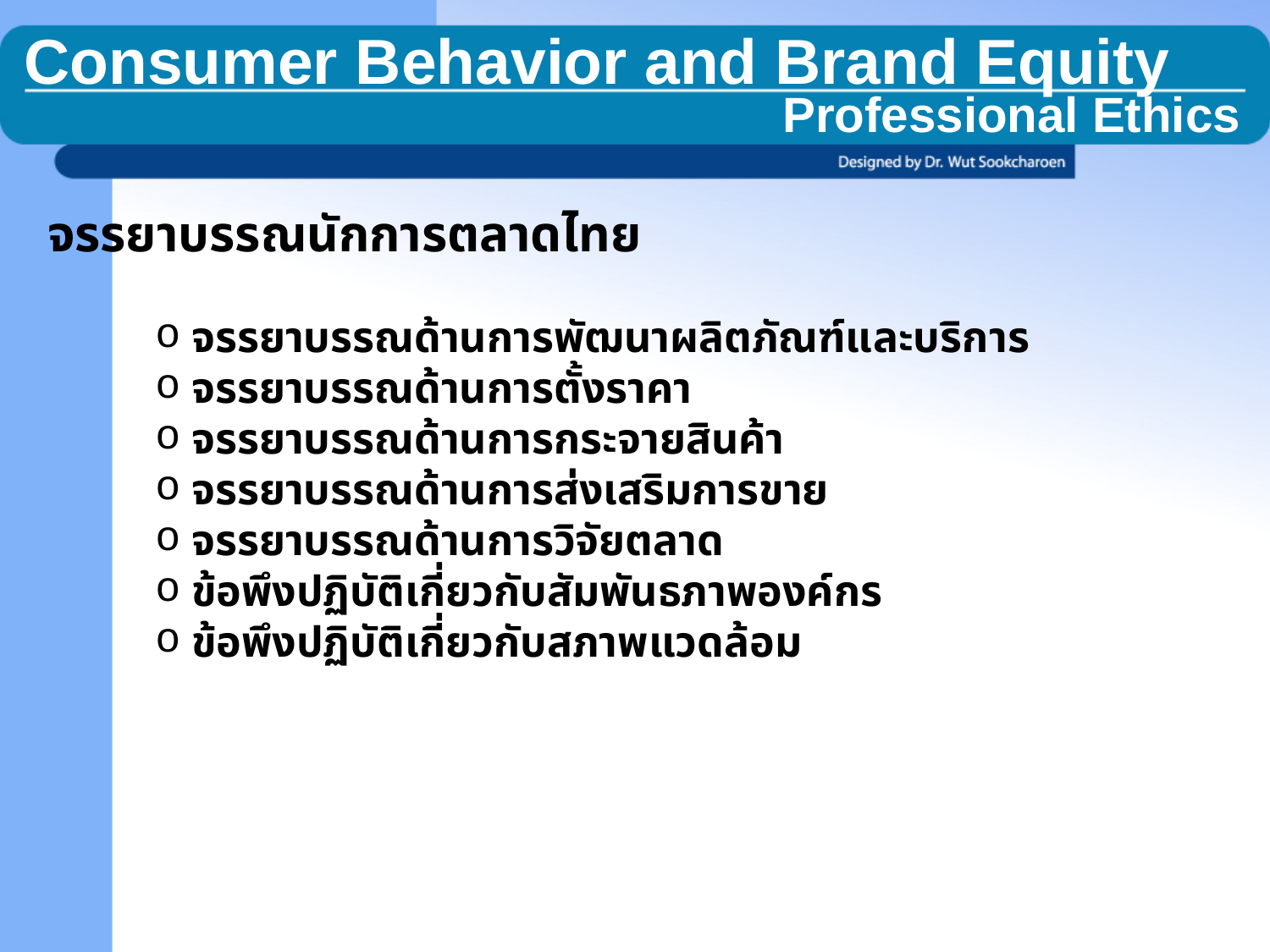

Consumer Behavior and Brand Equity
Professional Ethics
จรรยาบรรณนักการตลาดไทย
 จรรยาบรรณด้านการพัฒนาผลิตภัณฑ์และบริการ
 จรรยาบรรณด้านการตั้งราคา
 จรรยาบรรณด้านการกระจายสินค้า
 จรรยาบรรณด้านการส่งเสริมการขาย
 จรรยาบรรณด้านการวิจัยตลาด
 ข้อพึงปฏิบัติเกี่ยวกับสัมพันธภาพองค์กร
 ข้อพึงปฏิบัติเกี่ยวกับสภาพแวดล้อม